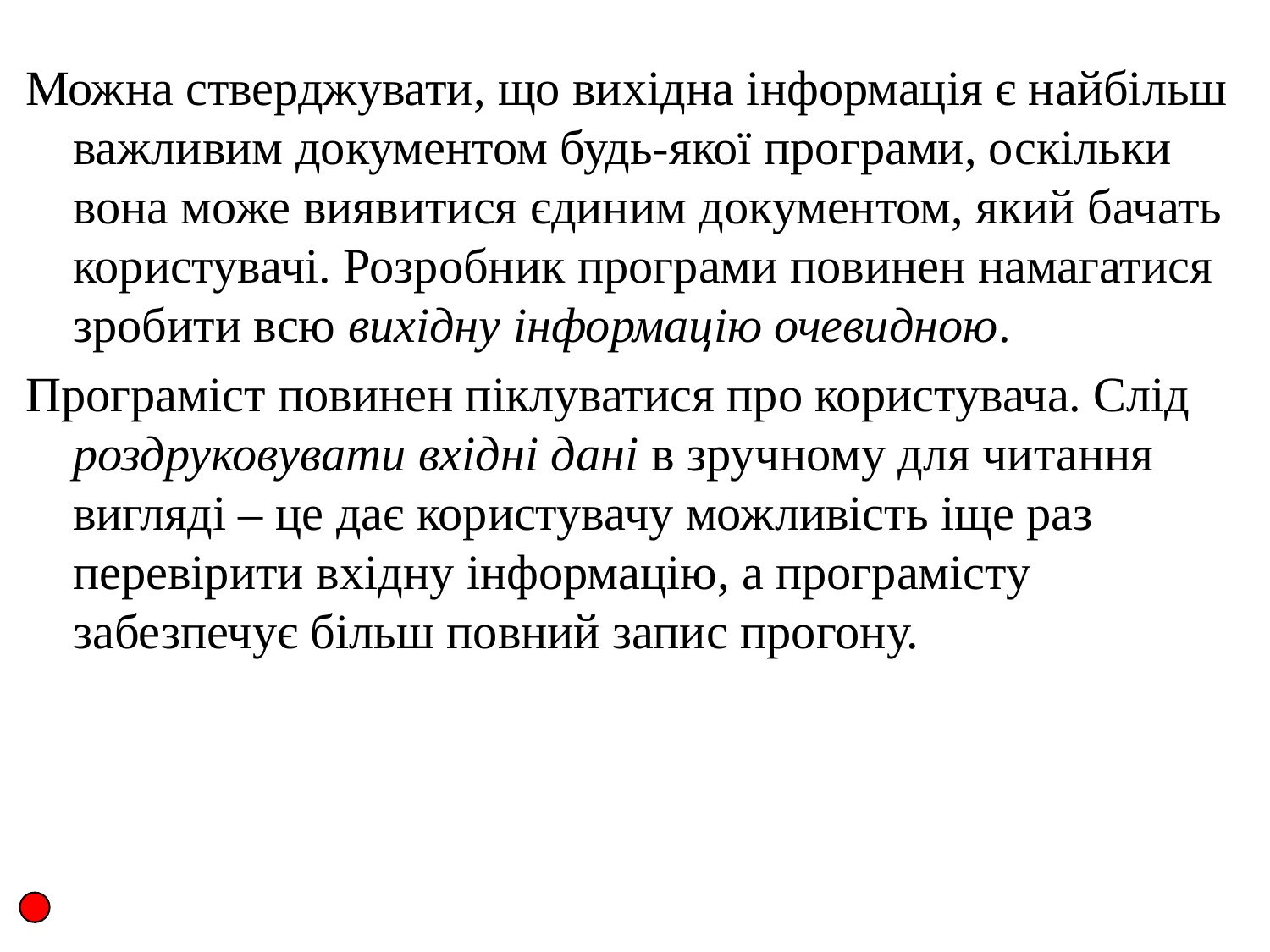

Можна стверджувати, що вихідна інформація є найбільш важливим документом будь-якої програми, оскільки вона може виявитися єдиним документом, який бачать користувачі. Розробник програми повинен намагатися зробити всю вихідну інформацію очевидною.
Програміст повинен піклуватися про користувача. Слід роздруковувати вхідні дані в зручному для читання вигляді – це дає користувачу можливість іще раз перевірити вхідну інформацію, а програмісту забезпечує більш повний запис прогону.